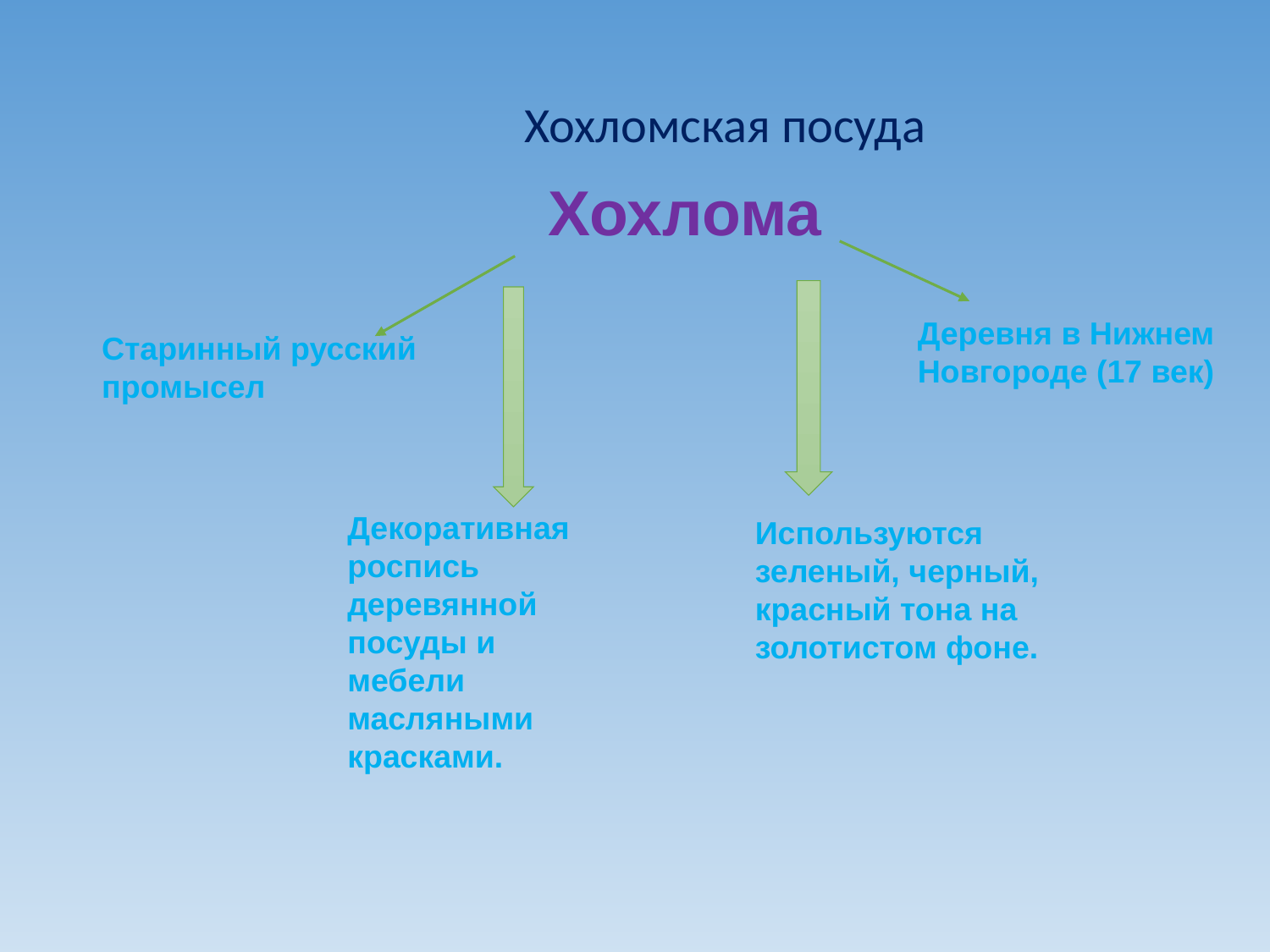

# Хохломская посуда
Хохлома

Деревня в Нижнем Новгороде (17 век)
Старинный русский промысел
Декоративная роспись деревянной посуды и мебели масляными красками.
Используются  зеленый, черный, красный тона на золотистом фоне.